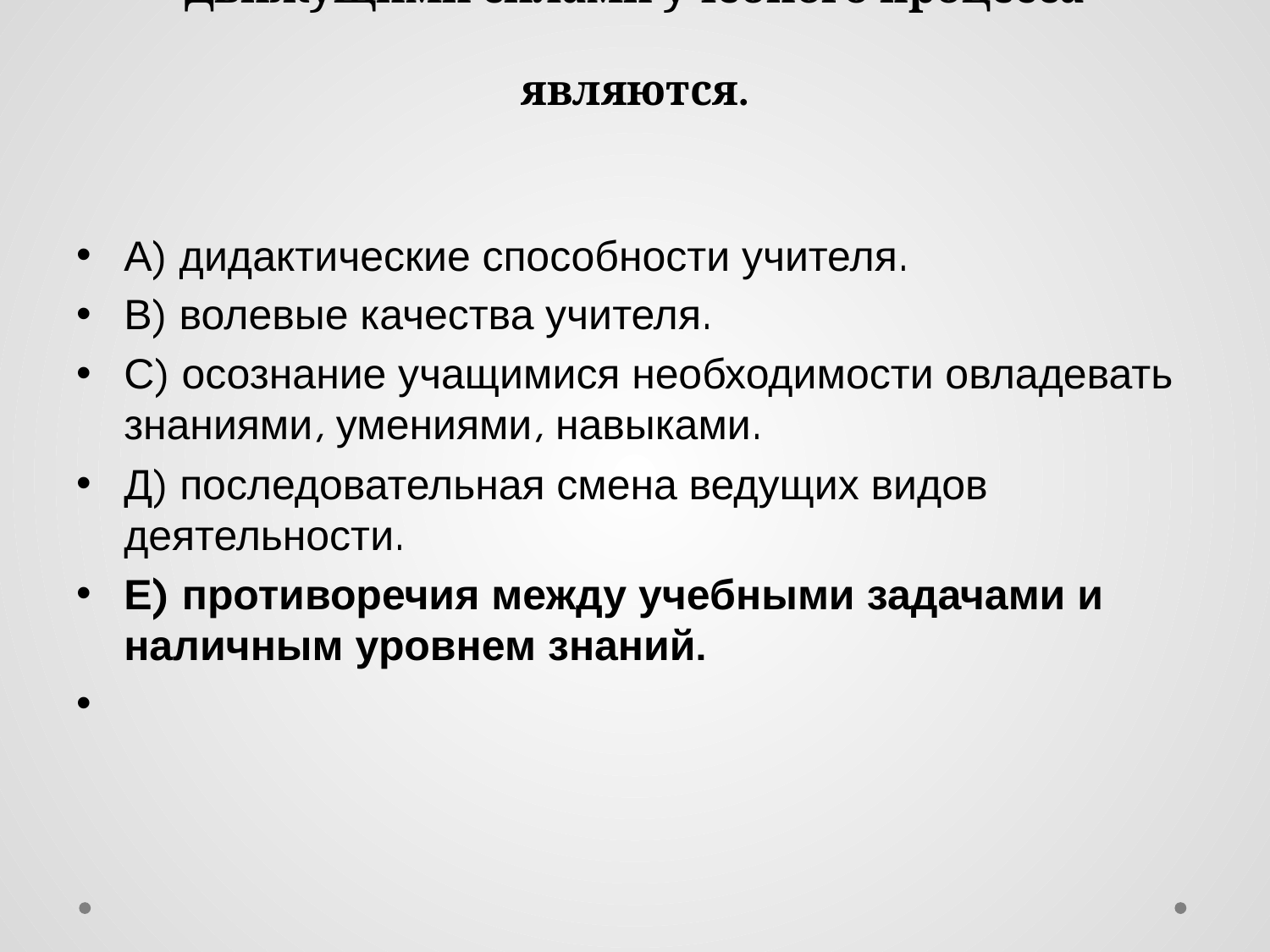

# Движущими силами учебного процесса являются.
А) дидактические способности учителя.
В) волевые качества учителя.
С) осознание учащимися необходимости овладевать знаниями, умениями, навыками.
Д) последовательная смена ведущих видов деятельности.
Е) противоречия между учебными задачами и наличным уровнем знаний.